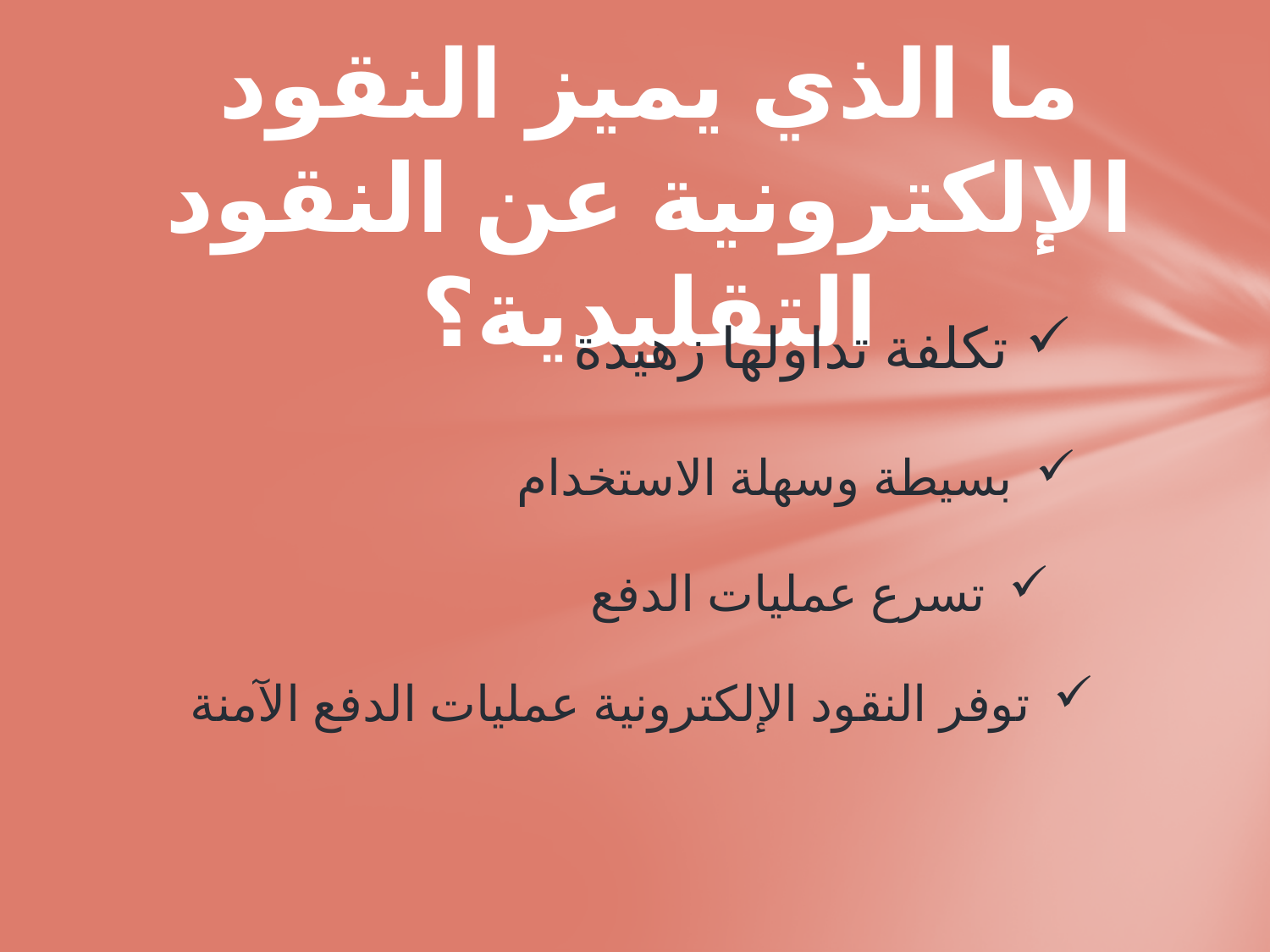

ما الذي يميز النقود الإلكترونية عن النقود التقليدية؟
تكلفة تداولها زهيدة
بسيطة وسهلة الاستخدام
تسرع عمليات الدفع
توفر النقود الإلكترونية عمليات الدفع الآمنة